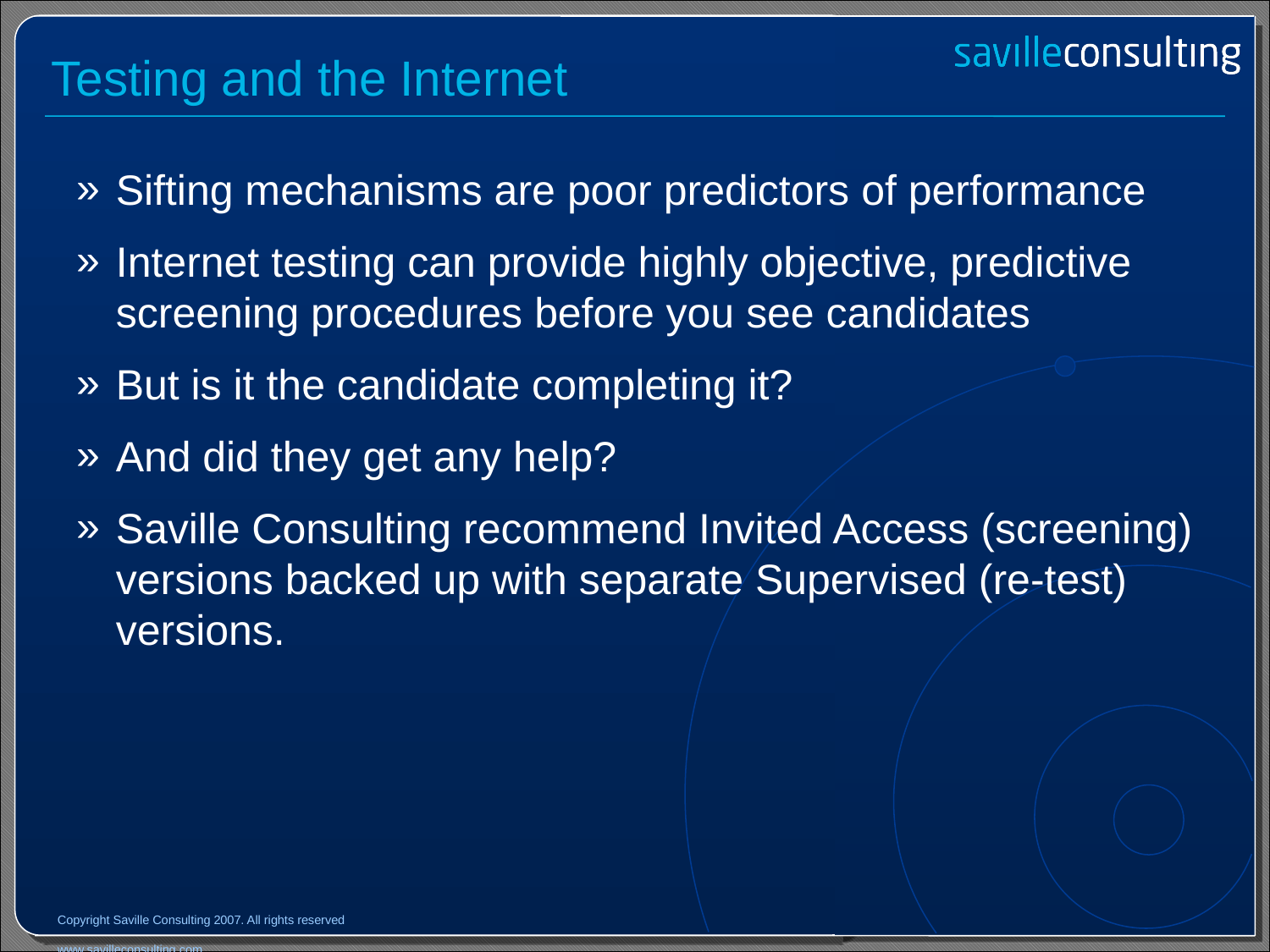

# Testing and the Internet
Sifting mechanisms are poor predictors of performance
Internet testing can provide highly objective, predictive screening procedures before you see candidates
But is it the candidate completing it?
And did they get any help?
Saville Consulting recommend Invited Access (screening) versions backed up with separate Supervised (re-test) versions.